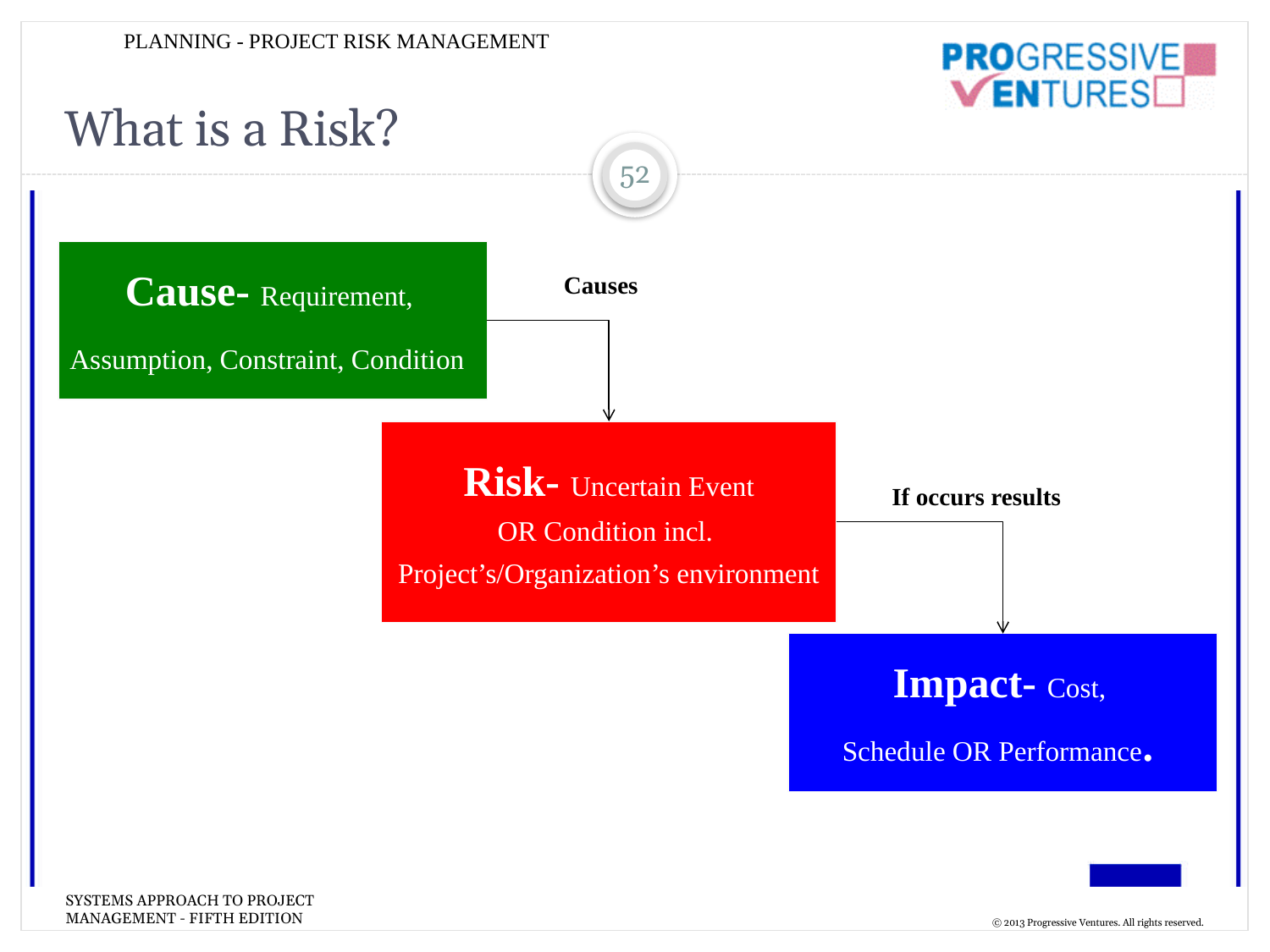

Planning - Project Risk Management
 What is a Risk?
52
Cause- Requirement,
Assumption, Constraint, Condition
Causes
Risk- Uncertain Event
OR Condition incl.
Project’s/Organization’s environment
If occurs results
Impact- Cost,
Schedule OR Performance.
Systems Approach to Project Management - Fifth Edition
© 2013 Progressive Ventures. All rights reserved.